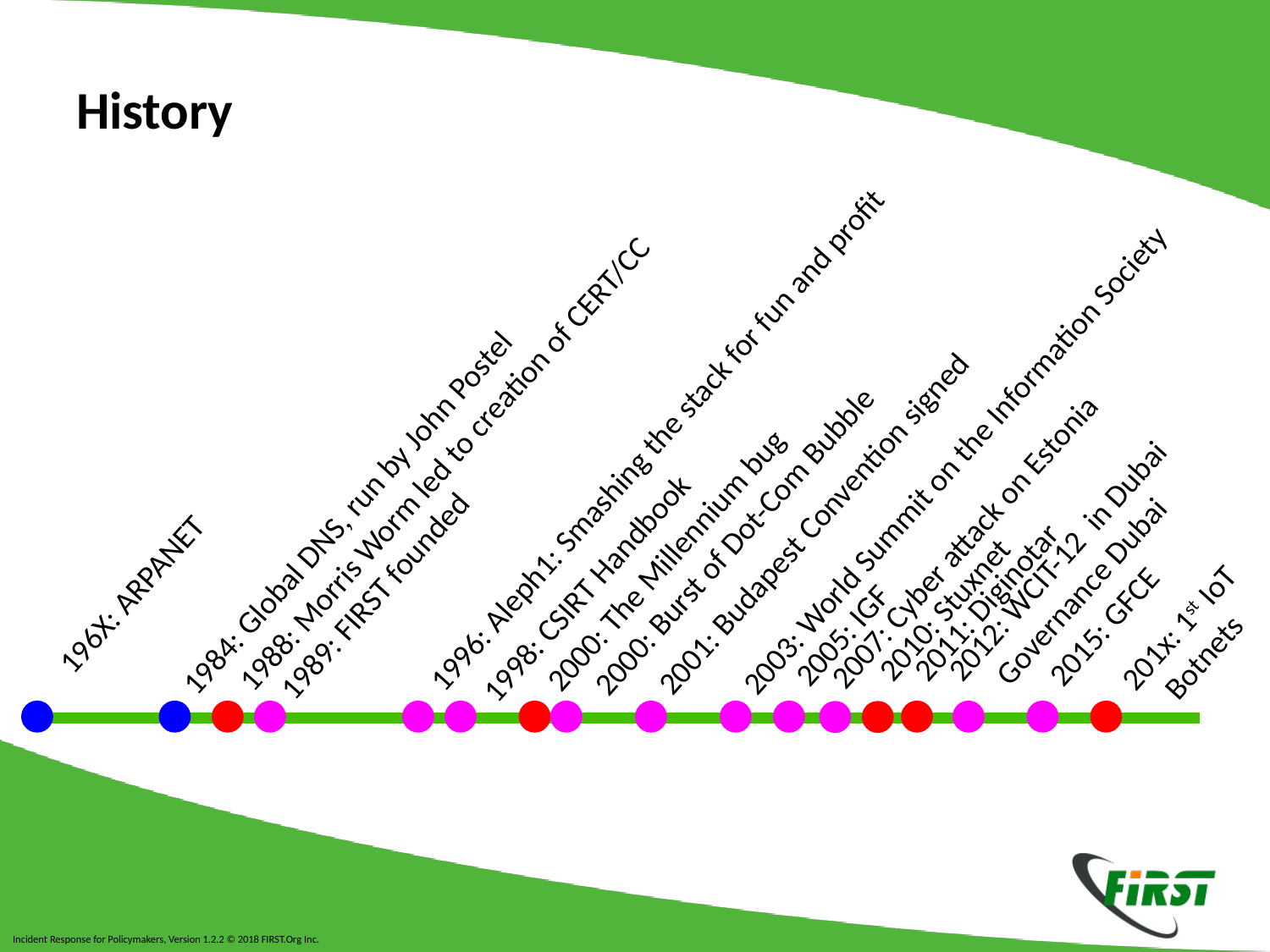

196X: ARPANET
1988: Morris Worm led to creation of CERT/CC
1996: Aleph1: Smashing the stack for fun and profit
1984: Global DNS, run by John Postel
2001: Budapest Convention signed
2003: World Summit on the Information Society
1998: CSIRT Handbook
1989: FIRST founded
2016: First IOT
  Botnet
2000: The Millennium bug
    2000: Burst of Dot-Com Bubble
2012: WCIT-12  in Dubai
    Governance Dubai
2005: IGF
2015: GFCE
2007: Cyber attack on Estonia
201x: 1st IoT
   Botnets
2011: Diginotar
2010: Stuxnet

# History